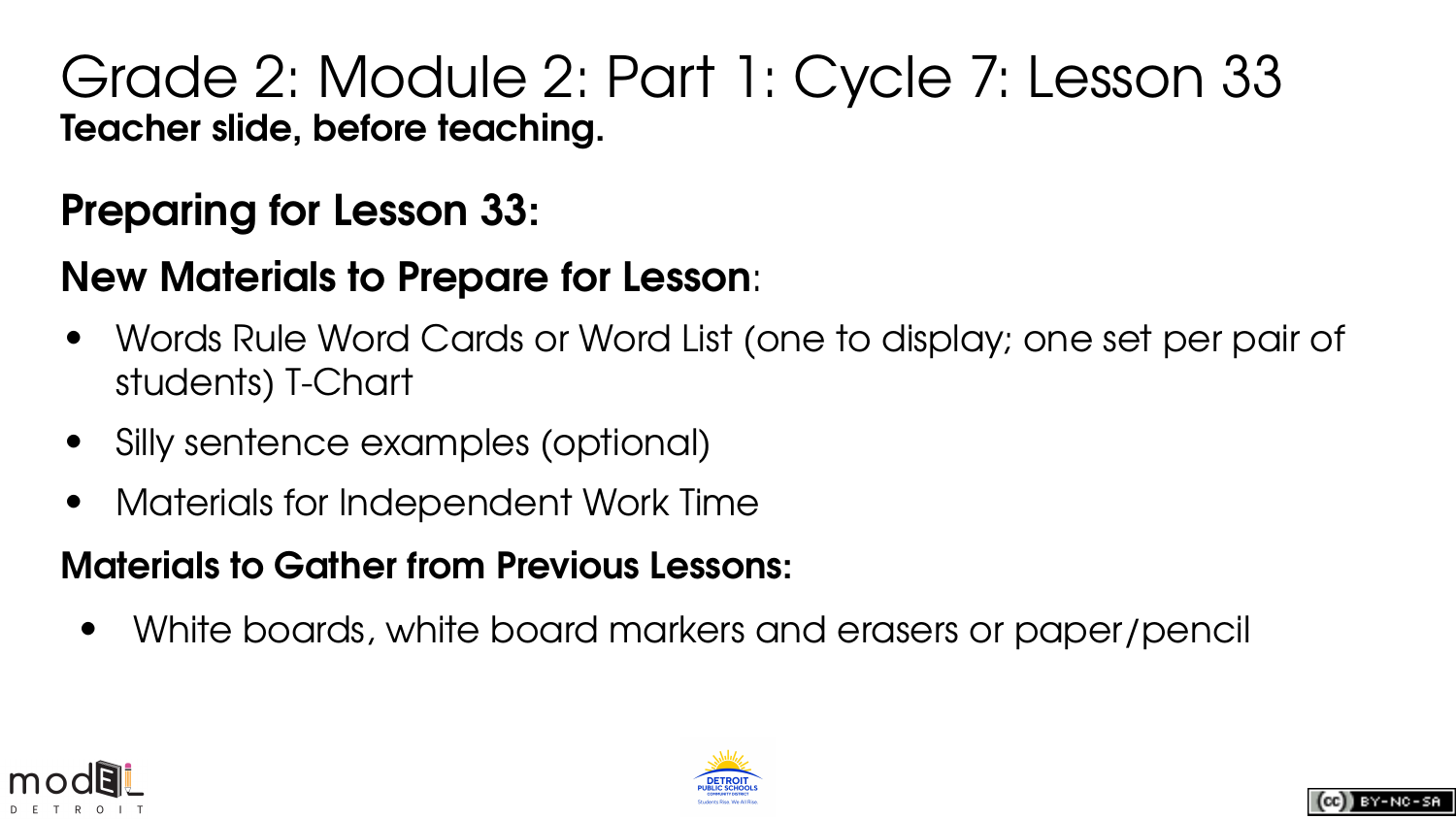

# Grade 2: Module 2: Part 1: Cycle 7: Lesson 33
Teacher slide, before teaching.
Preparing for Lesson 33:
New Materials to Prepare for Lesson:
Words Rule Word Cards or Word List (one to display; one set per pair of students) T-Chart
Silly sentence examples (optional)
Materials for Independent Work Time
Materials to Gather from Previous Lessons:
White boards, white board markers and erasers or paper/pencil